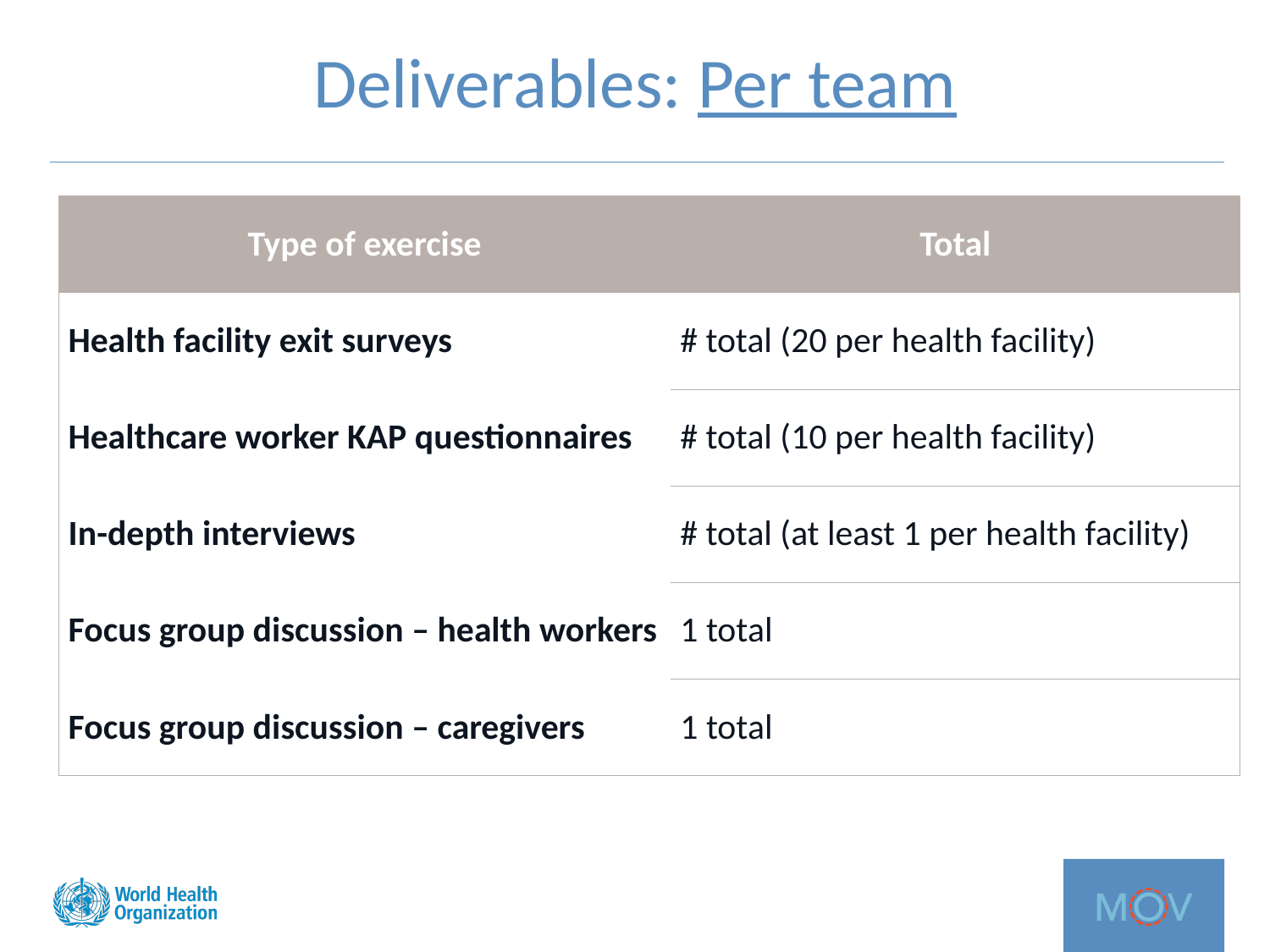

# Deliverables: Per team
| Type of exercise | Total |
| --- | --- |
| Health facility exit surveys | # total (20 per health facility) |
| Healthcare worker KAP questionnaires | # total (10 per health facility) |
| In-depth interviews | # total (at least 1 per health facility) |
| Focus group discussion – health workers | 1 total |
| Focus group discussion – caregivers | 1 total |